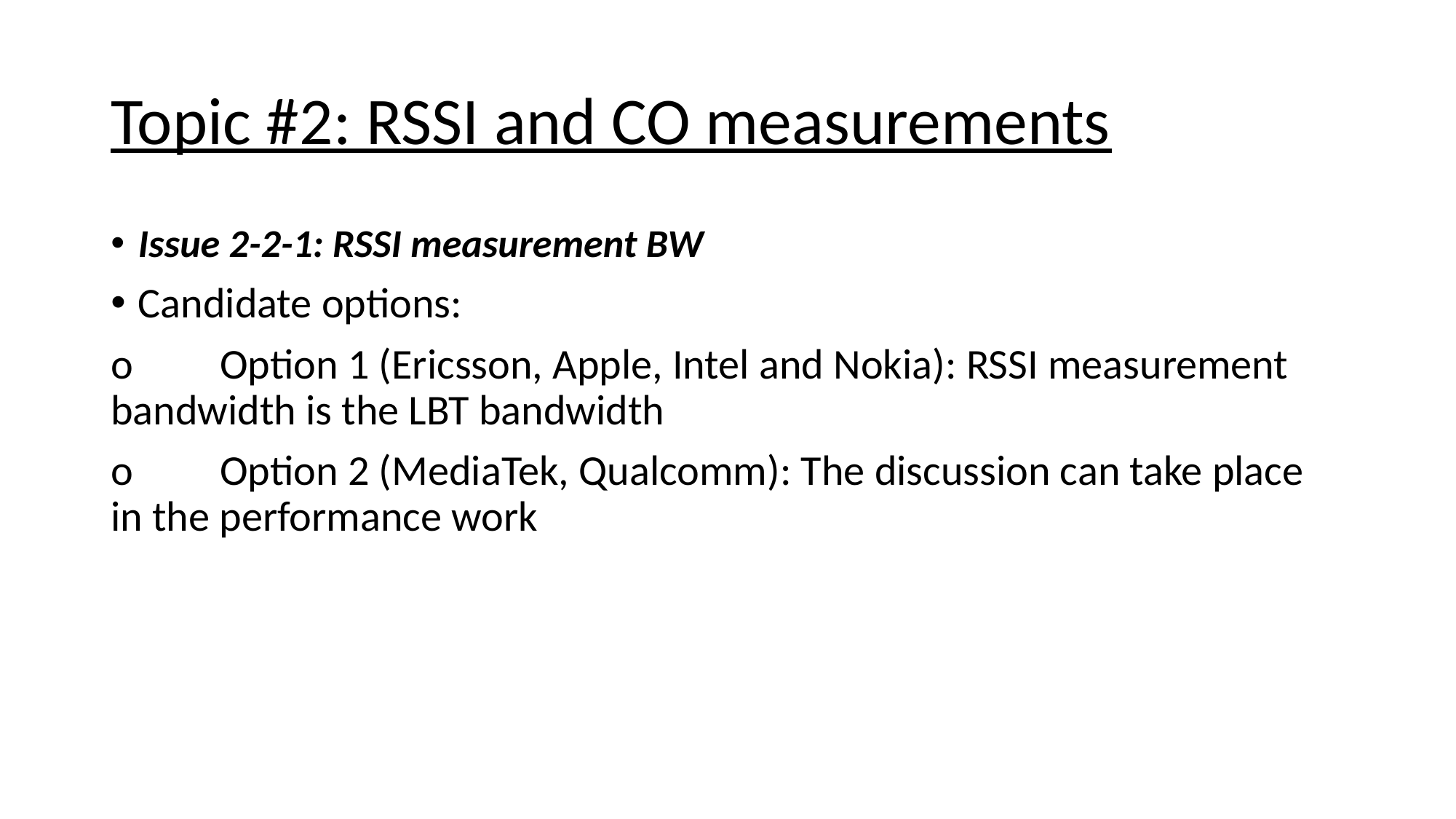

# Topic #2: RSSI and CO measurements
Issue 2-2-1: RSSI measurement BW
Candidate options:
o	Option 1 (Ericsson, Apple, Intel and Nokia): RSSI measurement bandwidth is the LBT bandwidth
o	Option 2 (MediaTek, Qualcomm): The discussion can take place in the performance work